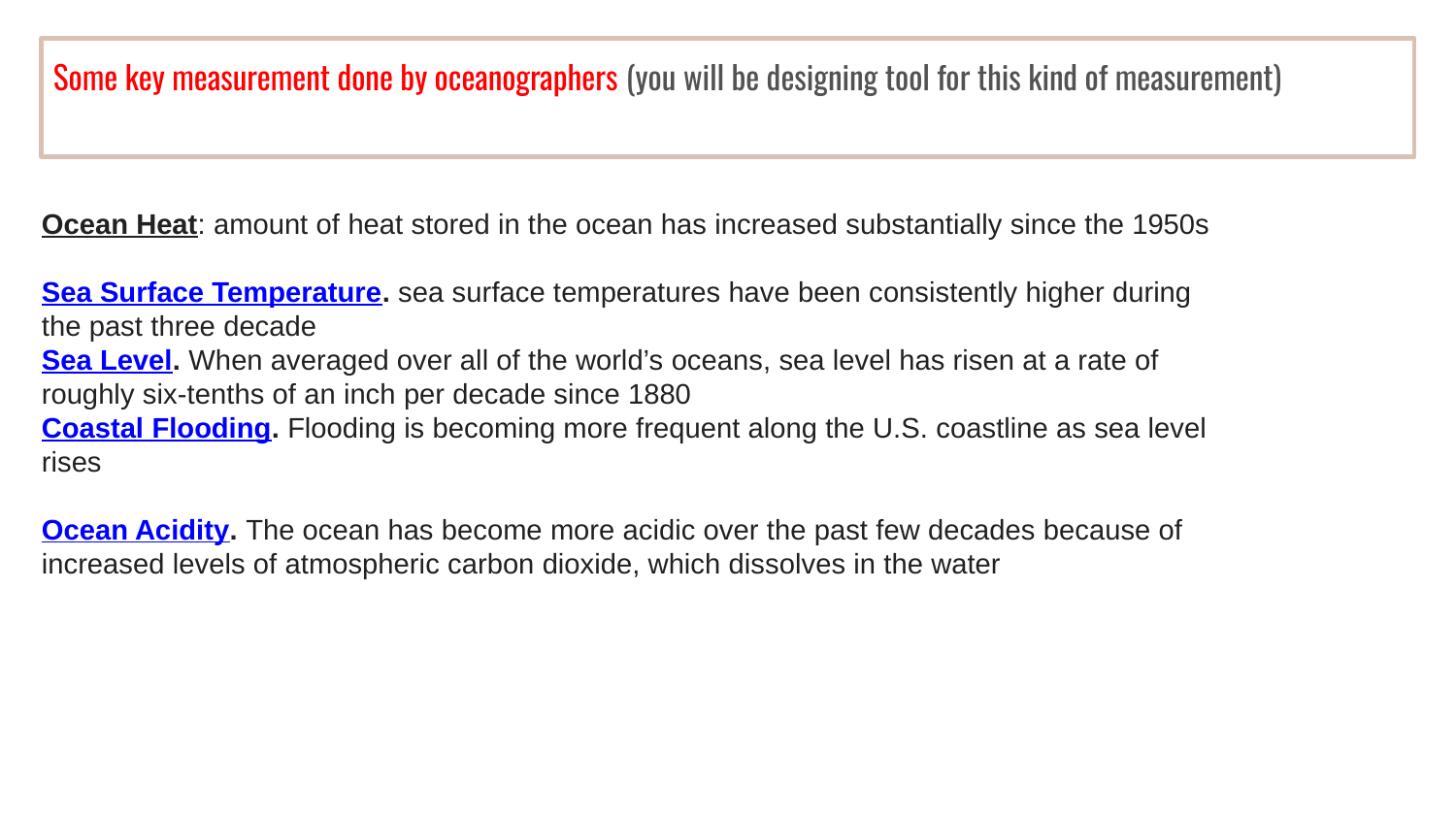

# Some key measurement done by oceanographers (you will be designing tool for this kind of measurement)
Ocean Heat: amount of heat stored in the ocean has increased substantially since the 1950s

Sea Surface Temperature. sea surface temperatures have been consistently higher during the past three decade
Sea Level. When averaged over all of the world’s oceans, sea level has risen at a rate of roughly six-tenths of an inch per decade since 1880
Coastal Flooding. Flooding is becoming more frequent along the U.S. coastline as sea level rises

Ocean Acidity. The ocean has become more acidic over the past few decades because of increased levels of atmospheric carbon dioxide, which dissolves in the water